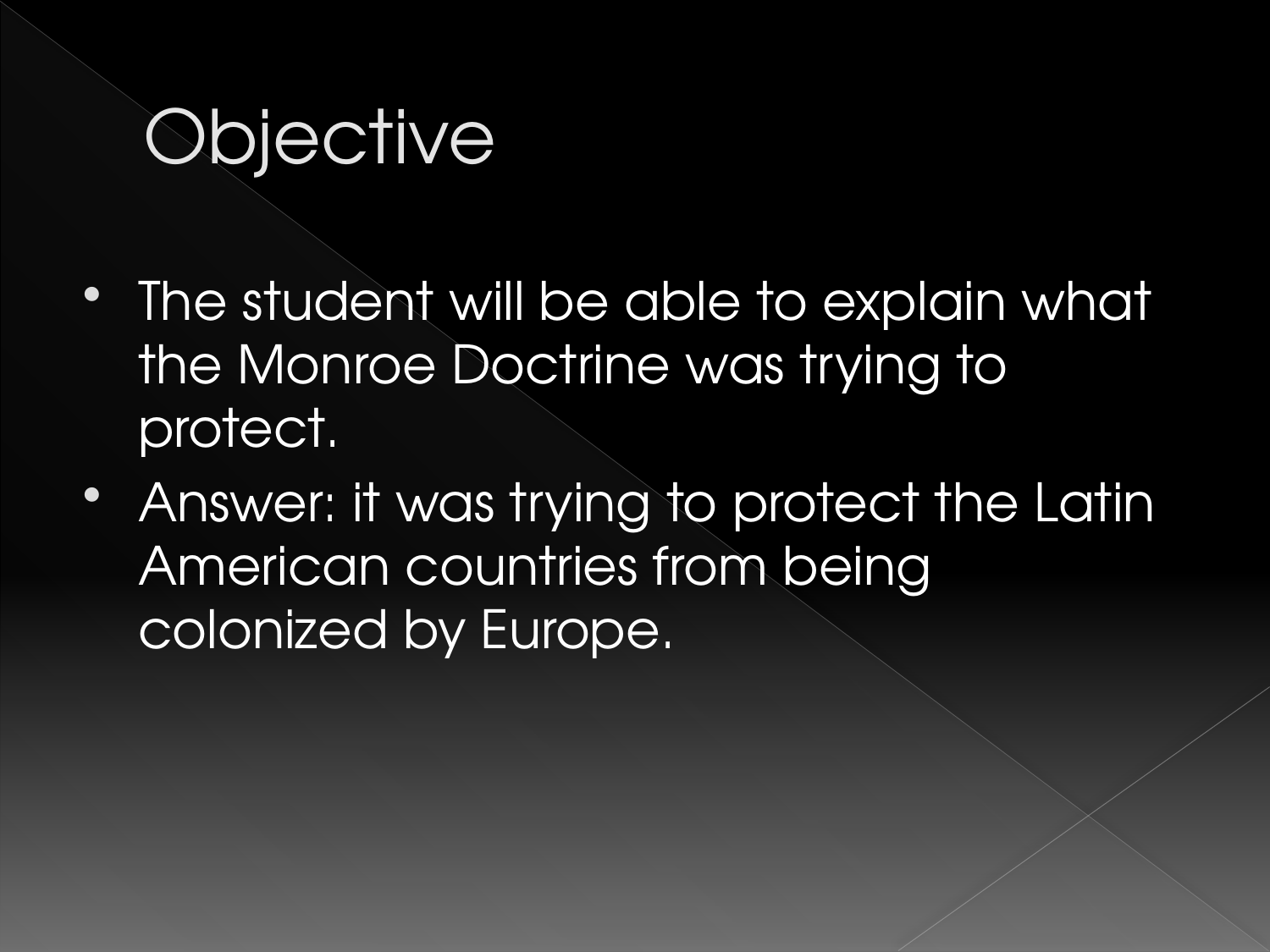

# Objective
The student will be able to explain what the Monroe Doctrine was trying to protect.
Answer: it was trying to protect the Latin American countries from being colonized by Europe.